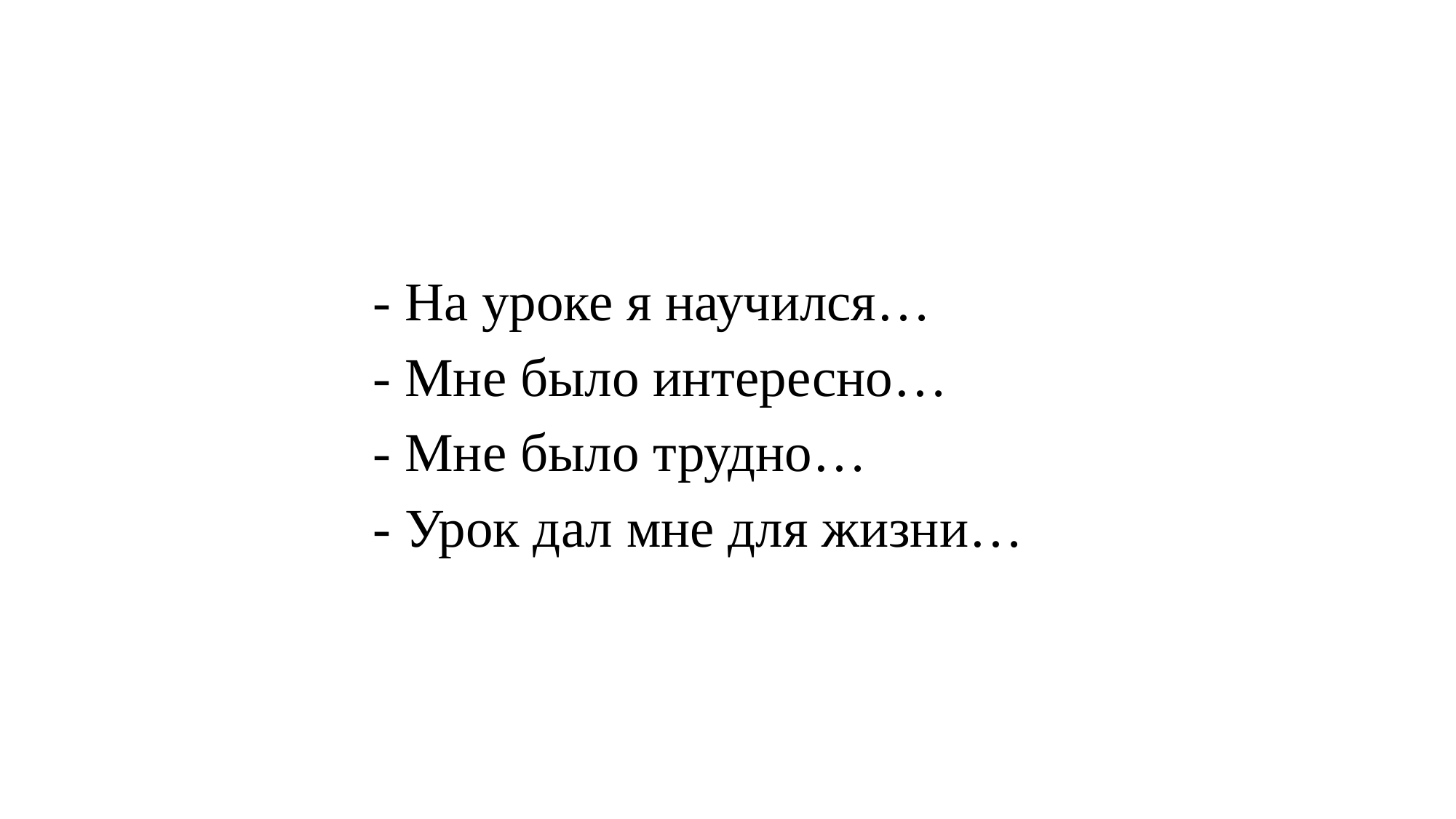

- На уроке я научился…
- Мне было интересно…
- Мне было трудно…
- Урок дал мне для жизни…